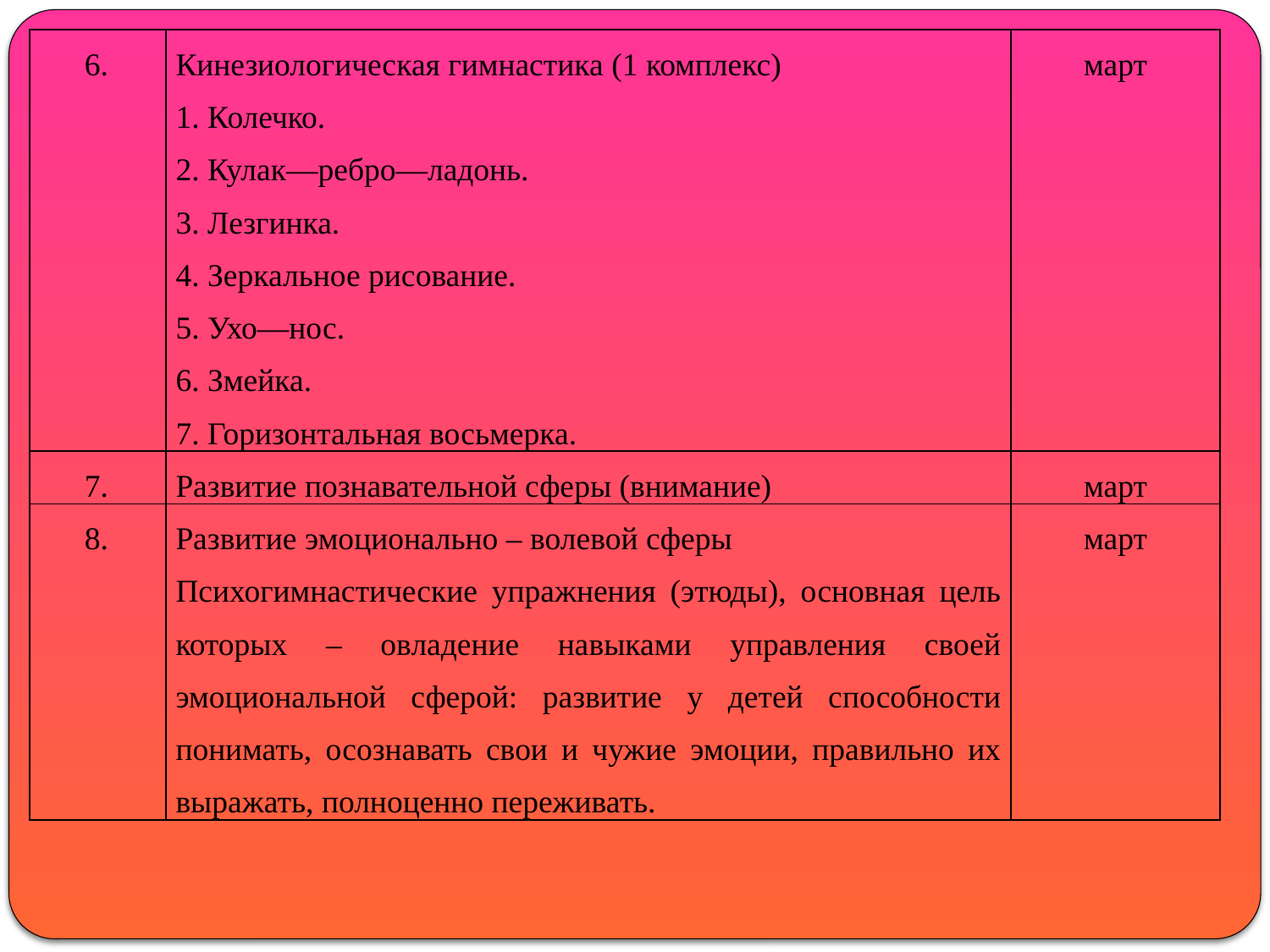

| 6. | Кинезиологическая гимнастика (1 комплекс) 1. Колечко. 2. Кулак—ребро—ладонь. 3. Лезгинка. 4. Зеркальное рисование. 5. Ухо—нос. 6. Змейка. 7. Горизонтальная восьмерка. | март |
| --- | --- | --- |
| 7. | Развитие познавательной сферы (внимание) | март |
| 8. | Развитие эмоционально – волевой сферы Психогимнастические упражнения (этюды), основная цель которых – овладение навыками управления своей эмоциональной сферой: развитие у детей способности понимать, осознавать свои и чужие эмоции, правильно их выражать, полноценно переживать. | март |